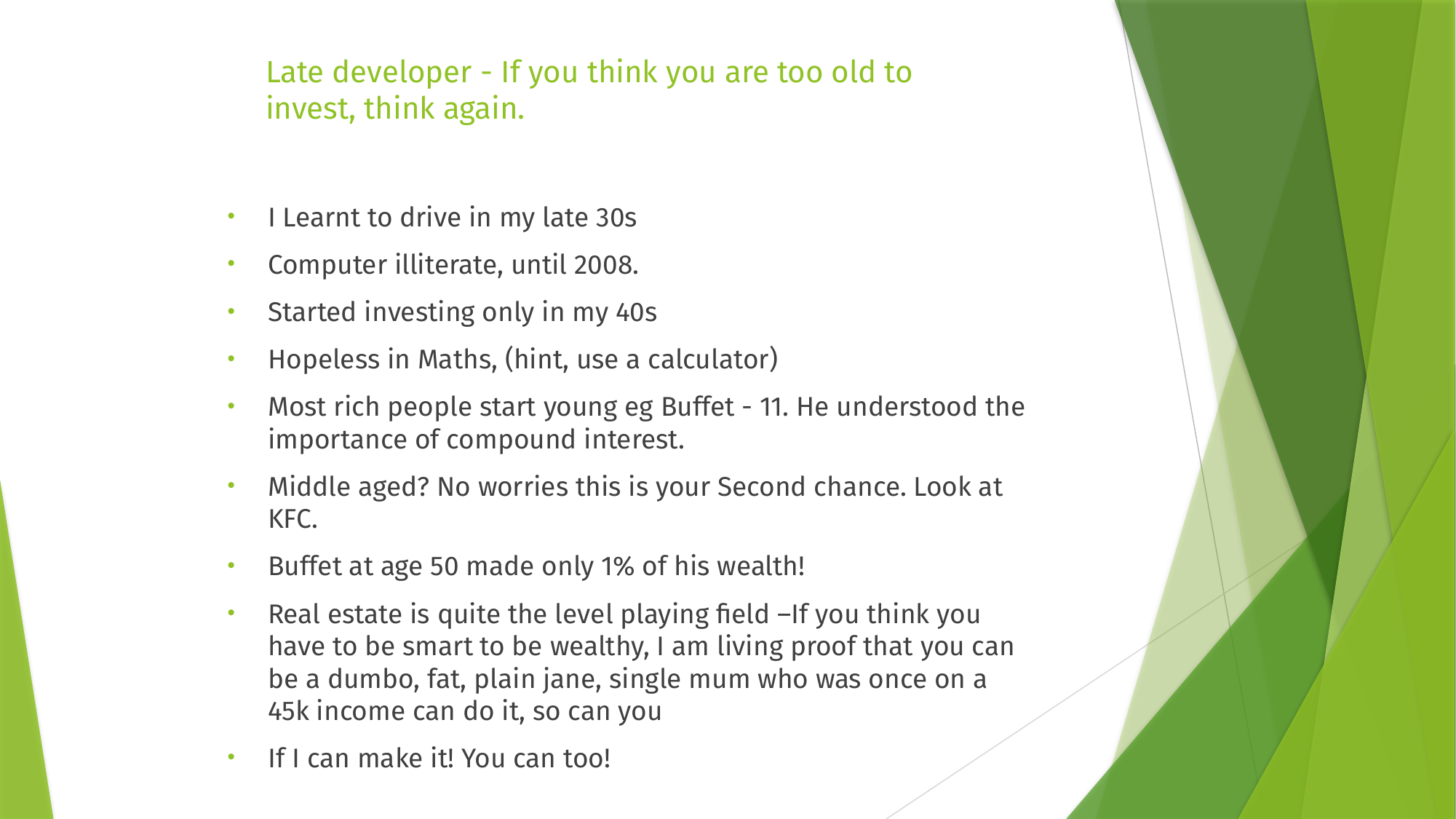

# Late developer - If you think you are too old to invest, think again.
I Learnt to drive in my late 30s
Computer illiterate, until 2008.
Started investing only in my 40s
Hopeless in Maths, (hint, use a calculator)
Most rich people start young eg Buffet - 11. He understood the importance of compound interest.
Middle aged? No worries this is your Second chance. Look at KFC.
Buffet at age 50 made only 1% of his wealth!
Real estate is quite the level playing field –If you think you have to be smart to be wealthy, I am living proof that you can be a dumbo, fat, plain jane, single mum who was once on a 45k income can do it, so can you
If I can make it! You can too!